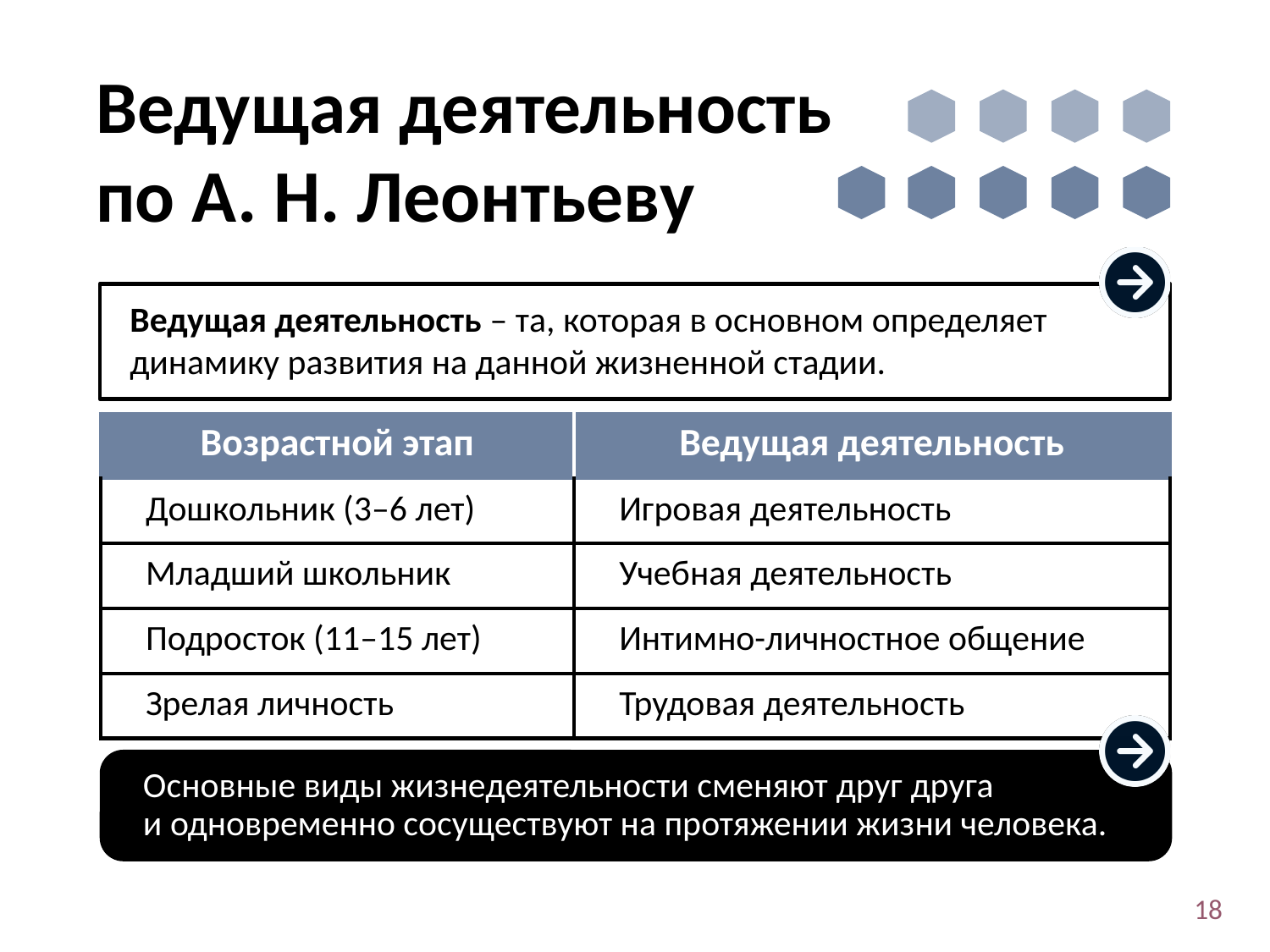

# Ведущая деятельность по А. Н. Леонтьеву

Ведущая деятельность – та, которая в основном определяет динамику развития на данной жизненной стадии.
| Возрастной этап | Ведущая деятельность |
| --- | --- |
| Дошкольник (3–6 лет) | Игровая деятельность |
| Младший школьник | Учебная деятельность |
| Подросток (11–15 лет) | Интимно-личностное общение |
| Зрелая личность | Трудовая деятельность |

Основные виды жизнедеятельности сменяют друг друга
и одновременно сосуществуют на протяжении жизни человека.
18